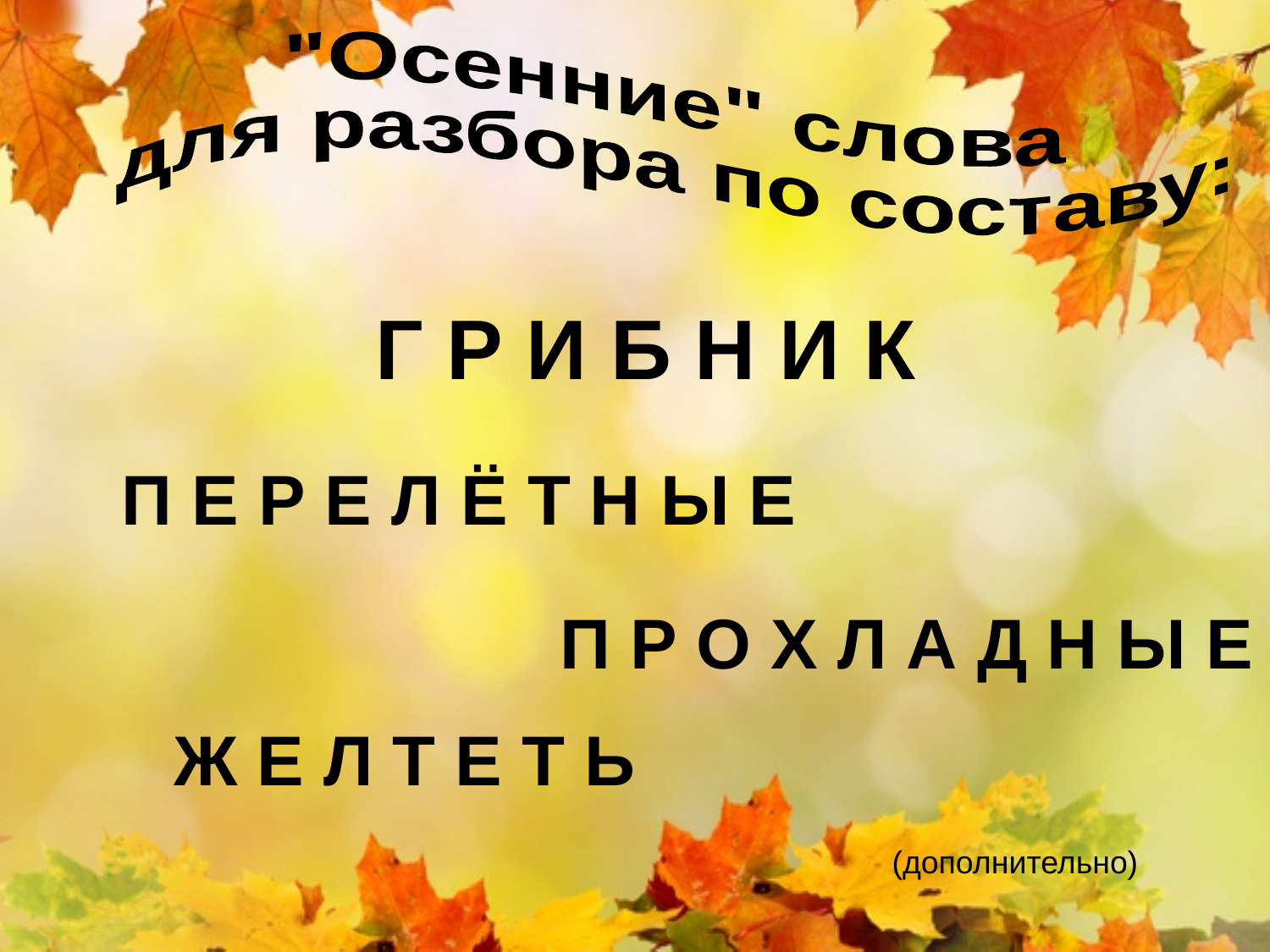

"Осенние" слова
для разбора по составу:

Г Р И Б Н И К
П Е Р Е Л Ё Т Н Ы Е
П Р О Х Л А Д Н Ы Е
Ж Е Л Т Е Т Ь
(дополнительно)